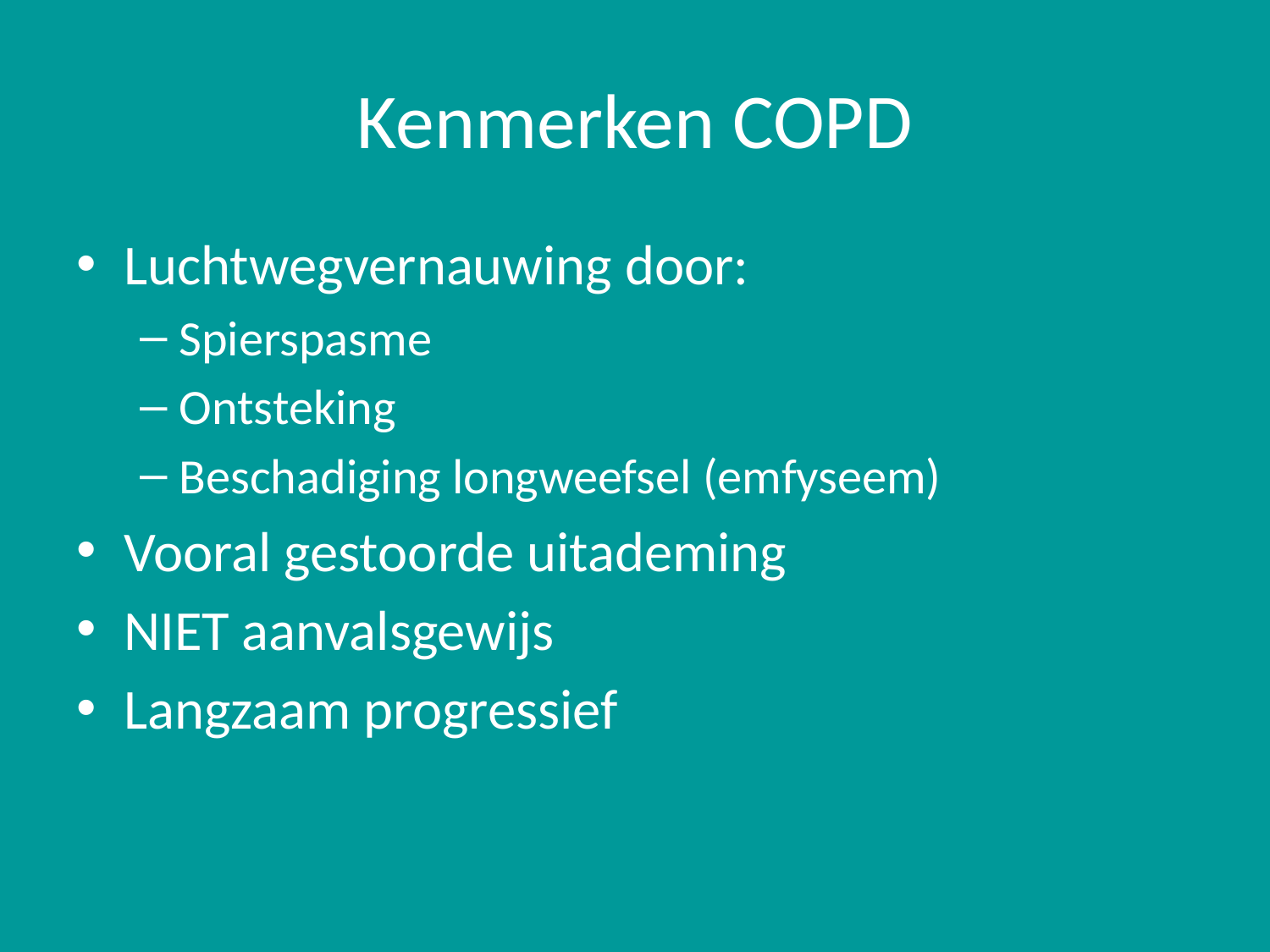

# Kenmerken COPD
Luchtwegvernauwing door:
Spierspasme
Ontsteking
Beschadiging longweefsel (emfyseem)
Vooral gestoorde uitademing
NIET aanvalsgewijs
Langzaam progressief